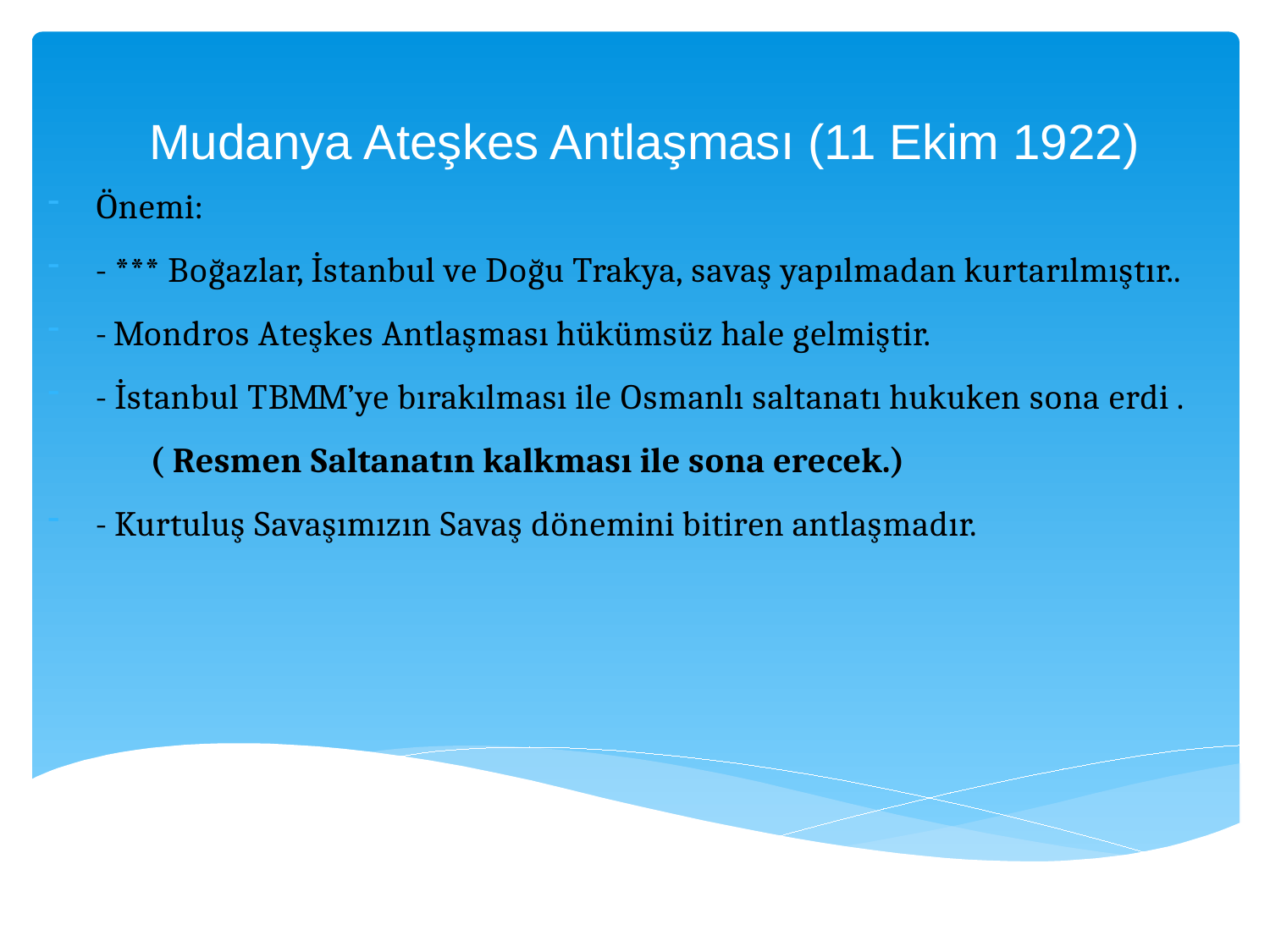

# Mudanya Ateşkes Antlaşması (11 Ekim 1922)
Önemi:
- *** Boğazlar, İstanbul ve Doğu Trakya, savaş yapılmadan kurtarılmıştır..
- Mondros Ateşkes Antlaşması hükümsüz hale gelmiştir.
- İstanbul TBMM’ye bırakılması ile Osmanlı saltanatı hukuken sona erdi .             ( Resmen Saltanatın kalkması ile sona erecek.)
- Kurtuluş Savaşımızın Savaş dönemini bitiren antlaşmadır.